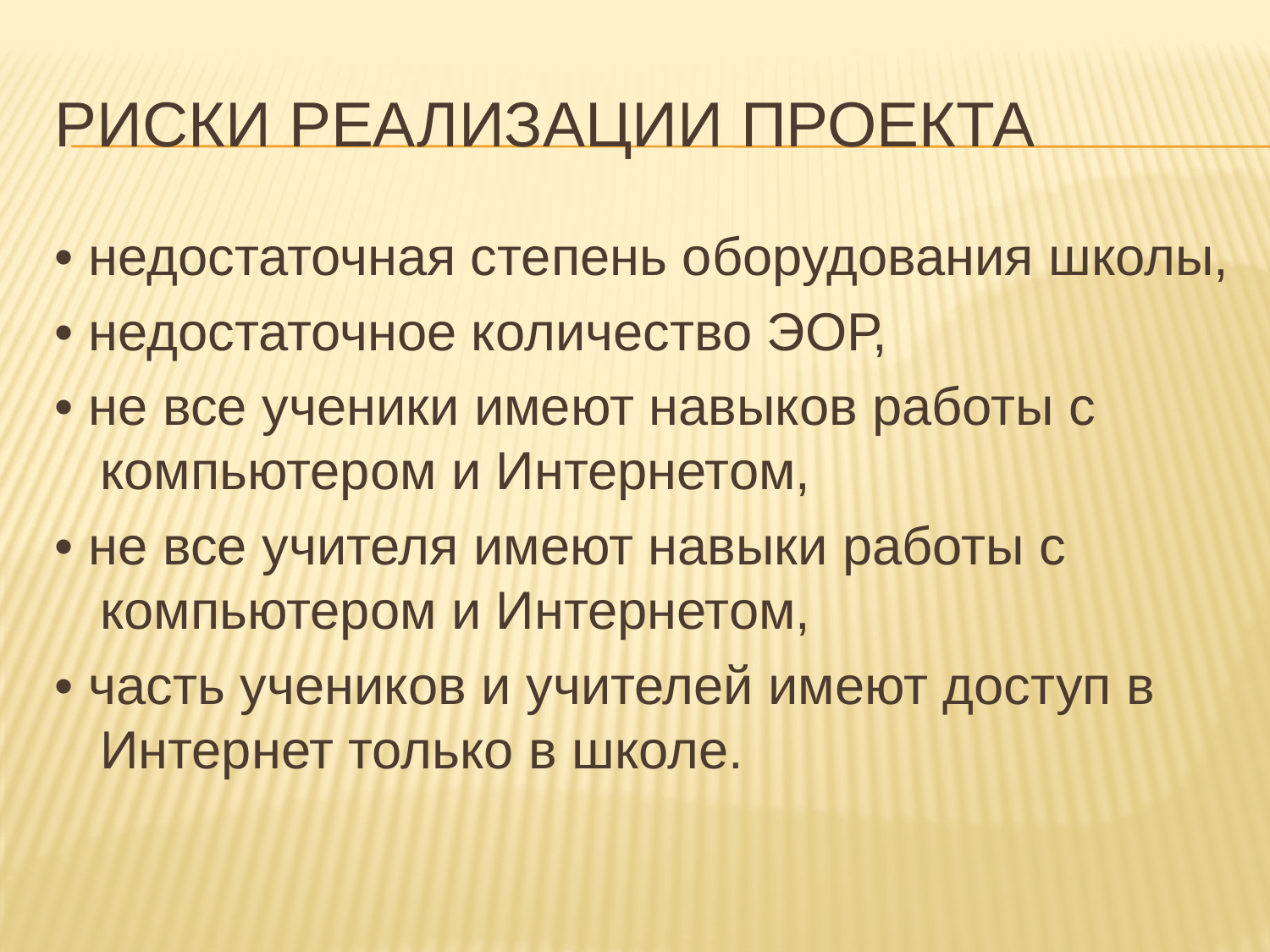

# Риски реализации проекта
• недостаточная степень оборудования школы,
• недостаточное количество ЭОР,
• не все ученики имеют навыков работы с компьютером и Интернетом,
• не все учителя имеют навыки работы с компьютером и Интернетом,
• часть учеников и учителей имеют доступ в Интернет только в школе.